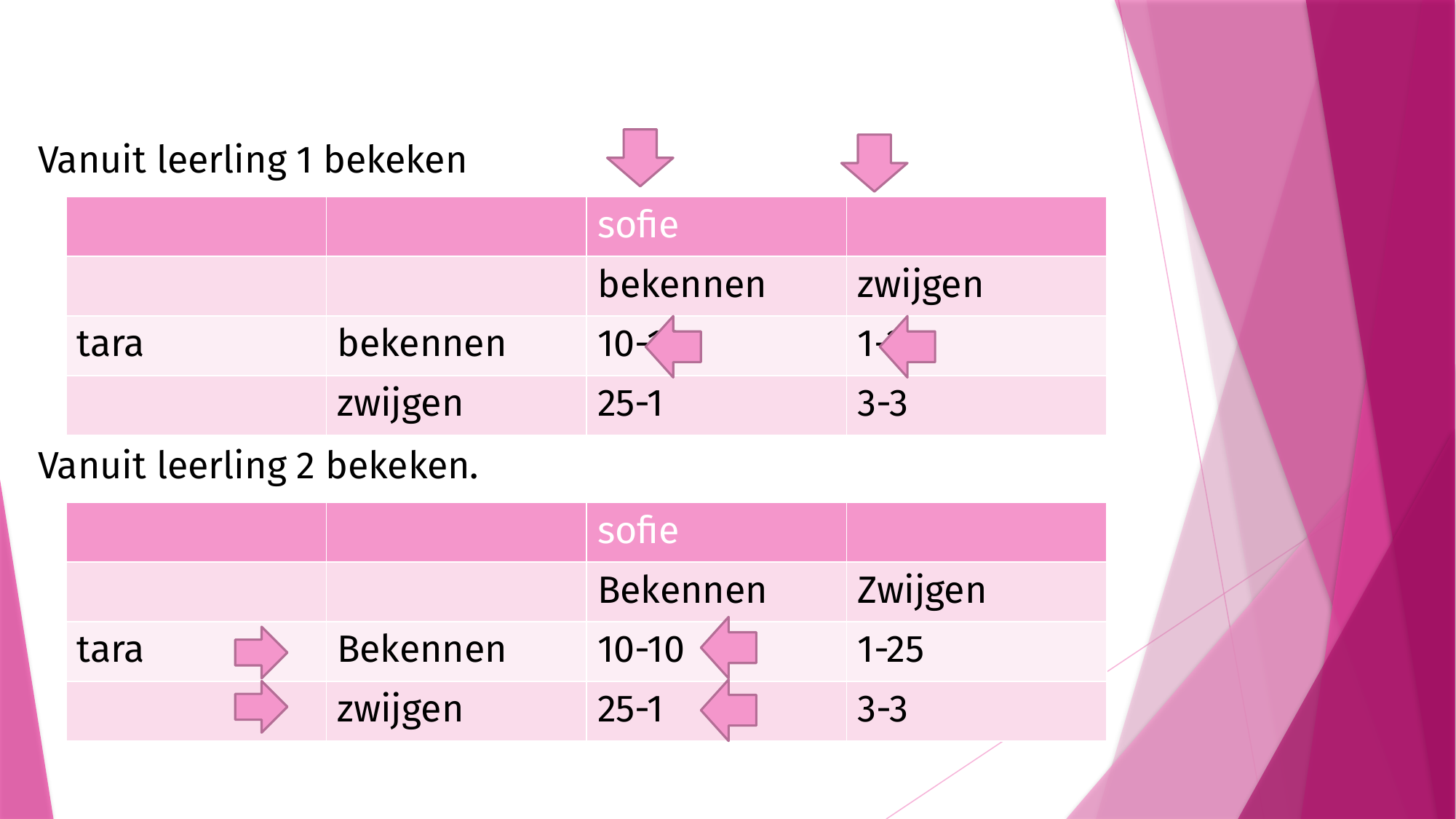

Vanuit leerling 1 bekeken

|  |  | sofie |  |
| --- | --- | --- | --- |
|  |  | bekennen | zwijgen |
| tara | bekennen | 10-10 | 1-25 |
|  | zwijgen | 25-1 | 3-3 |

Vanuit leerling 2 bekeken.
|  |  | sofie |  |
| --- | --- | --- | --- |
|  |  | Bekennen | Zwijgen |
| tara | Bekennen | 10-10 | 1-25 |
|  | zwijgen | 25-1 | 3-3 |